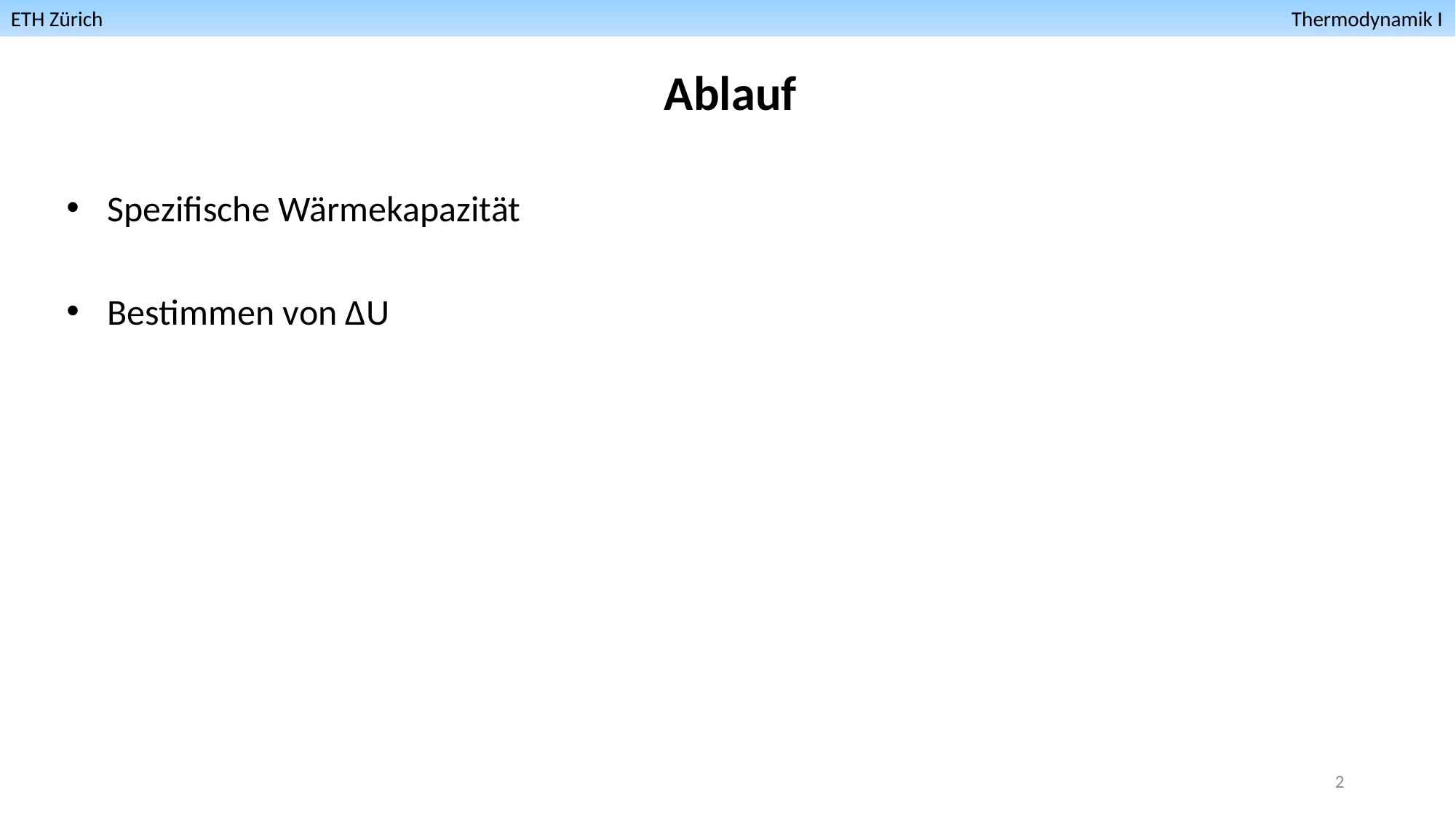

ETH Zürich											                 Thermodynamik I
Ablauf
Spezifische Wärmekapazität

Bestimmen von ΔU
2